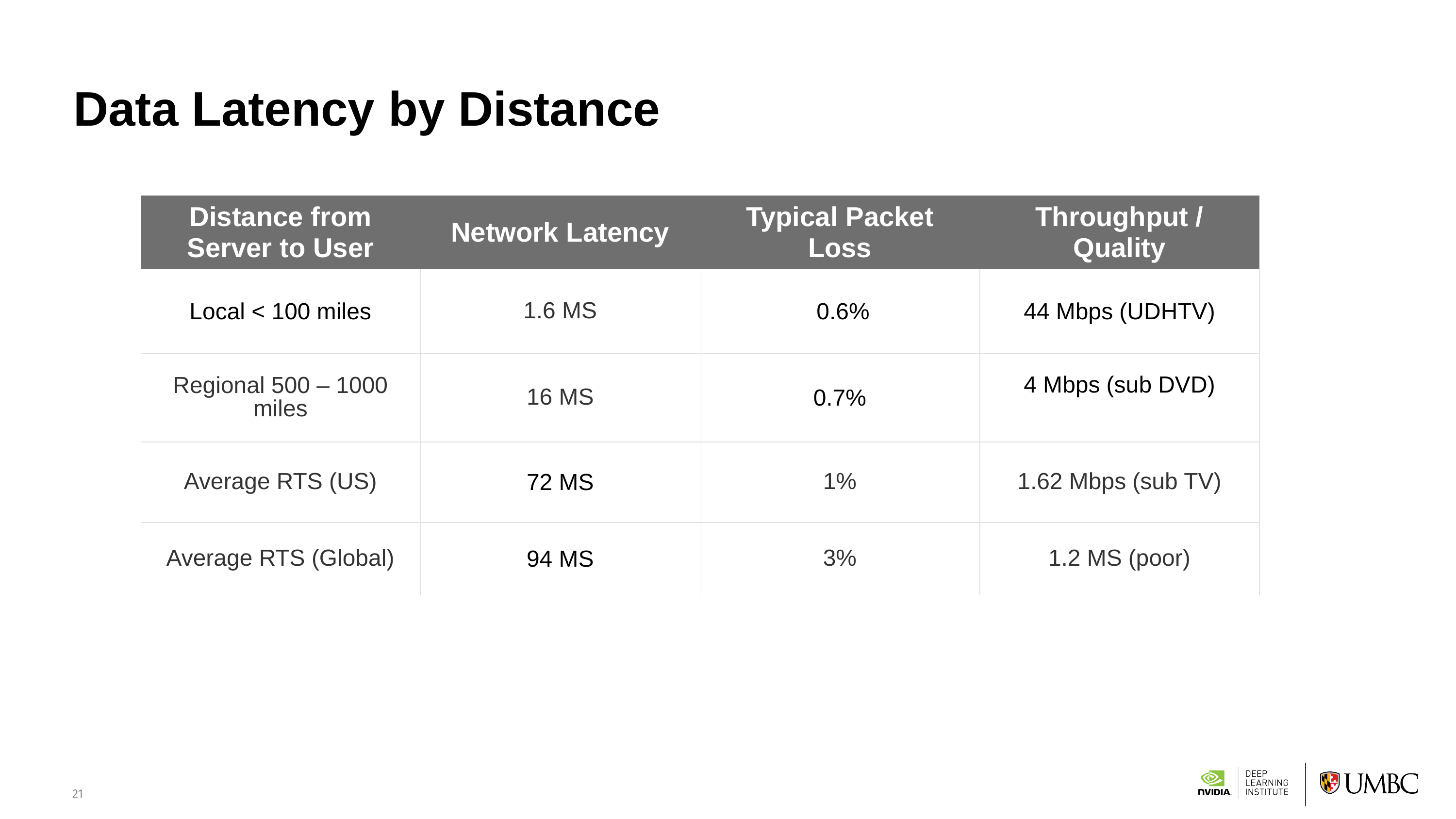

# Data Latency by Distance
| Distance from Server to User | Network Latency | Typical Packet Loss | Throughput / Quality |
| --- | --- | --- | --- |
| Local < 100 miles | 1.6 MS | 0.6% | 44 Mbps (UDHTV) |
| Regional 500 – 1000 miles | 16 MS | 0.7% | 4 Mbps (sub DVD) |
| Average RTS (US) | 72 MS | 1% | 1.62 Mbps (sub TV) |
| Average RTS (Global) | 94 MS | 3% | 1.2 MS (poor) |